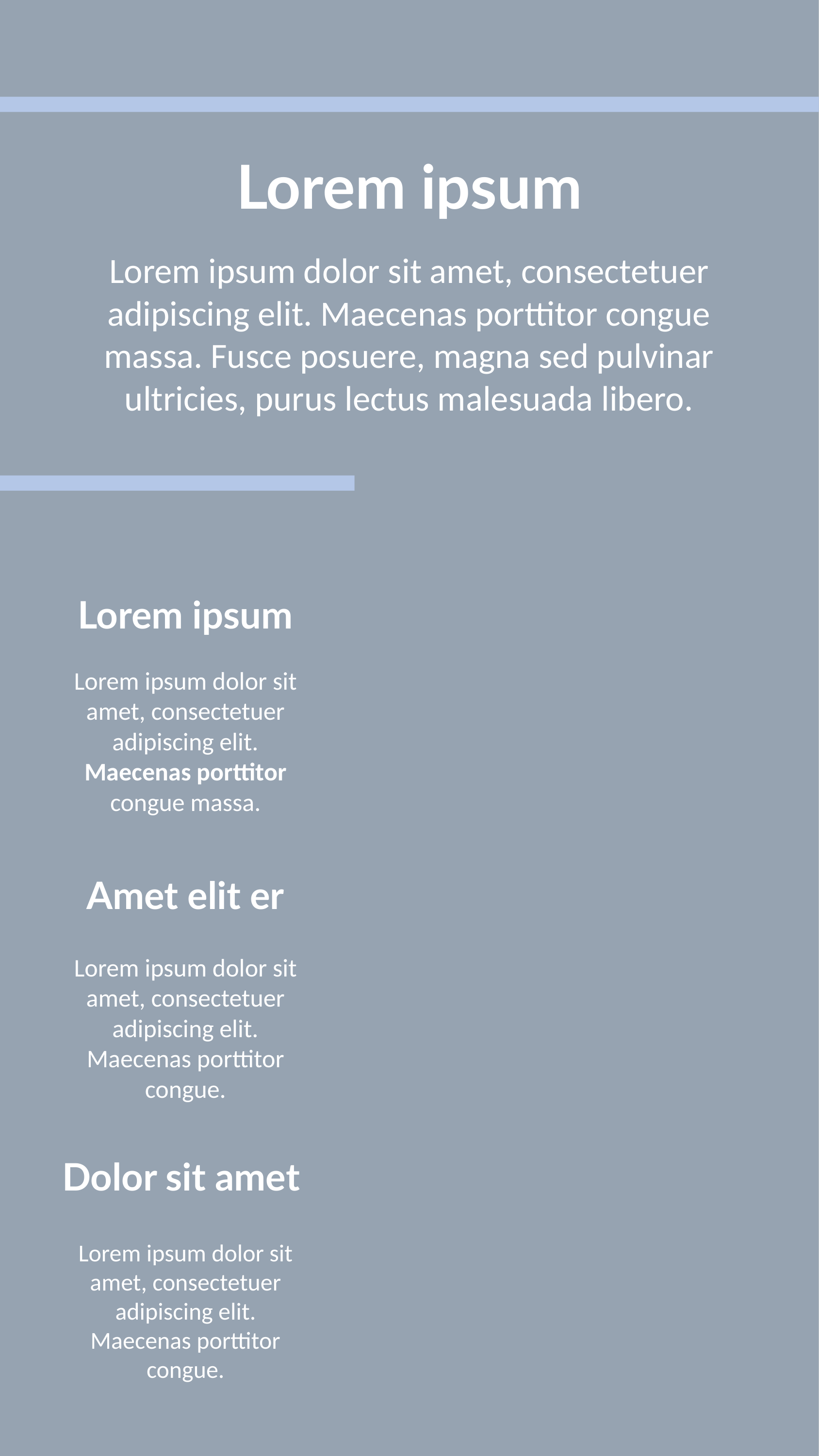

Lorem ipsum
Lorem ipsum dolor sit amet, consectetuer adipiscing elit. Maecenas porttitor congue massa. Fusce posuere, magna sed pulvinar ultricies, purus lectus malesuada libero.

Lorem ipsum
Lorem ipsum dolor sit amet, consectetuer adipiscing elit. Maecenas porttitor congue massa.
Amet elit er
Lorem ipsum dolor sit amet, consectetuer adipiscing elit. Maecenas porttitor congue.
Dolor sit amet
Lorem ipsum dolor sit amet, consectetuer adipiscing elit. Maecenas porttitor congue.